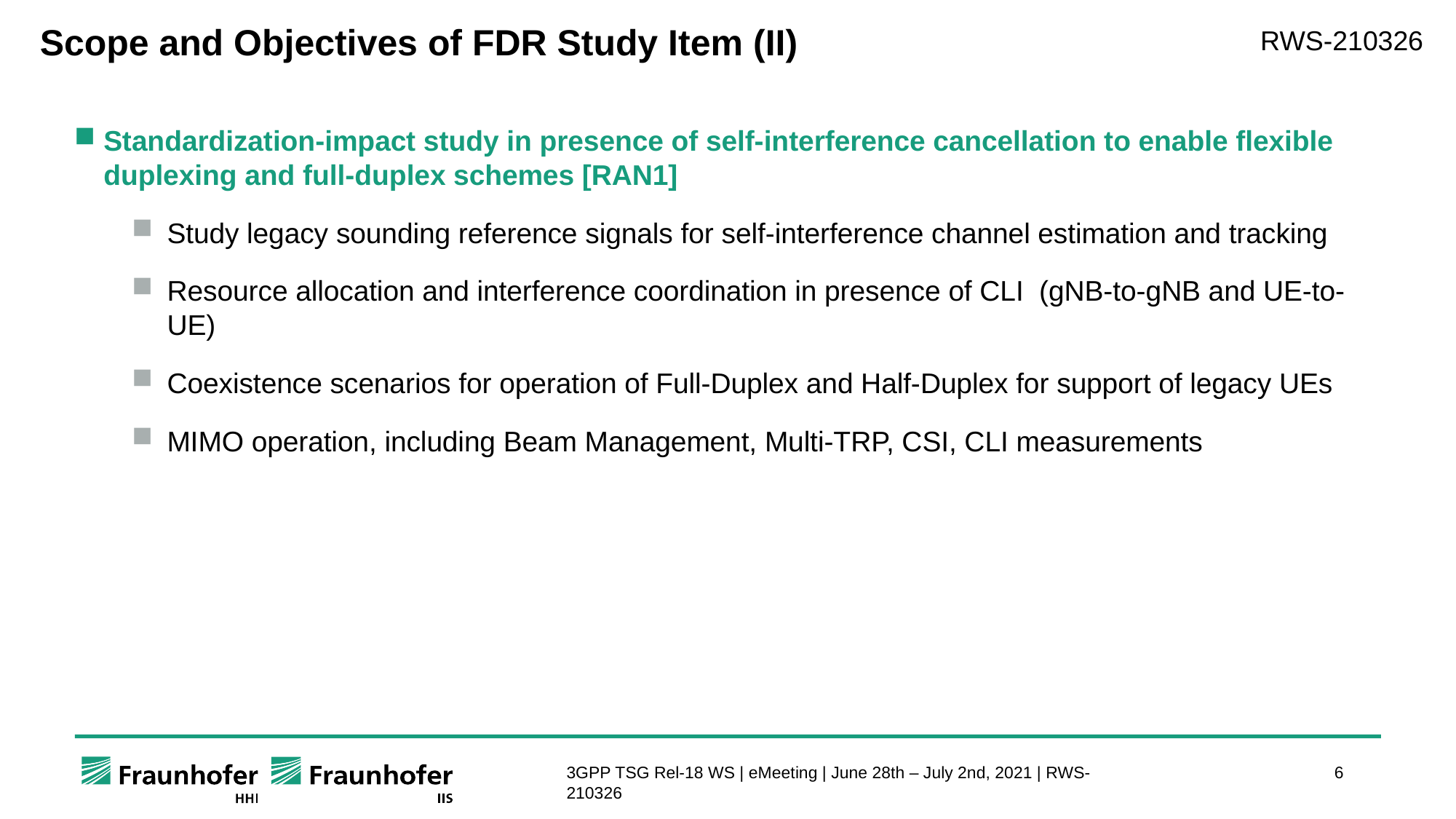

RWS-210326
# Scope and Objectives of FDR Study Item (II)
Standardization-impact study in presence of self-interference cancellation to enable flexible duplexing and full-duplex schemes [RAN1]
Study legacy sounding reference signals for self-interference channel estimation and tracking
Resource allocation and interference coordination in presence of CLI  (gNB-to-gNB and UE-to-UE)
Coexistence scenarios for operation of Full-Duplex and Half-Duplex for support of legacy UEs
MIMO operation, including Beam Management, Multi-TRP, CSI, CLI measurements

Note: The study has the primary goal to investigate the flexible and full-duplex operation at the gNB, however, some of the results might be reused (adapt) for UEs as well.
Note: The study has the primary goal to investigate the flexible and full-duplex operation in unpaired spectrum, however, paired spectrum bands are not excluded and can be covered within the study as well.